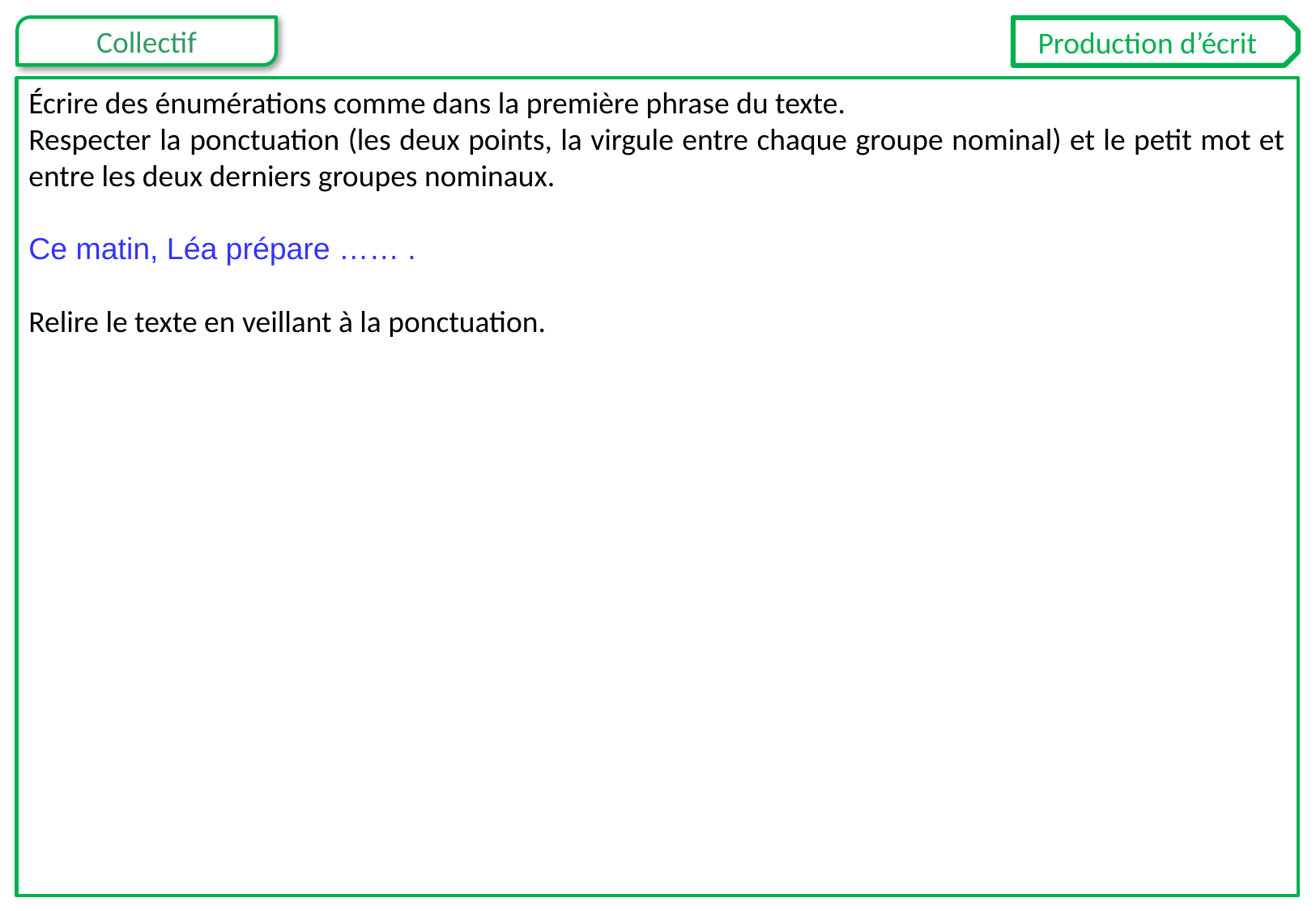

Production d’écrit
Écrire des énumérations comme dans la première phrase du texte.
Respecter la ponctuation (les deux points, la virgule entre chaque groupe nominal) et le petit mot et entre les deux derniers groupes nominaux.

Ce matin, Léa prépare …… .

Relire le texte en veillant à la ponctuation.